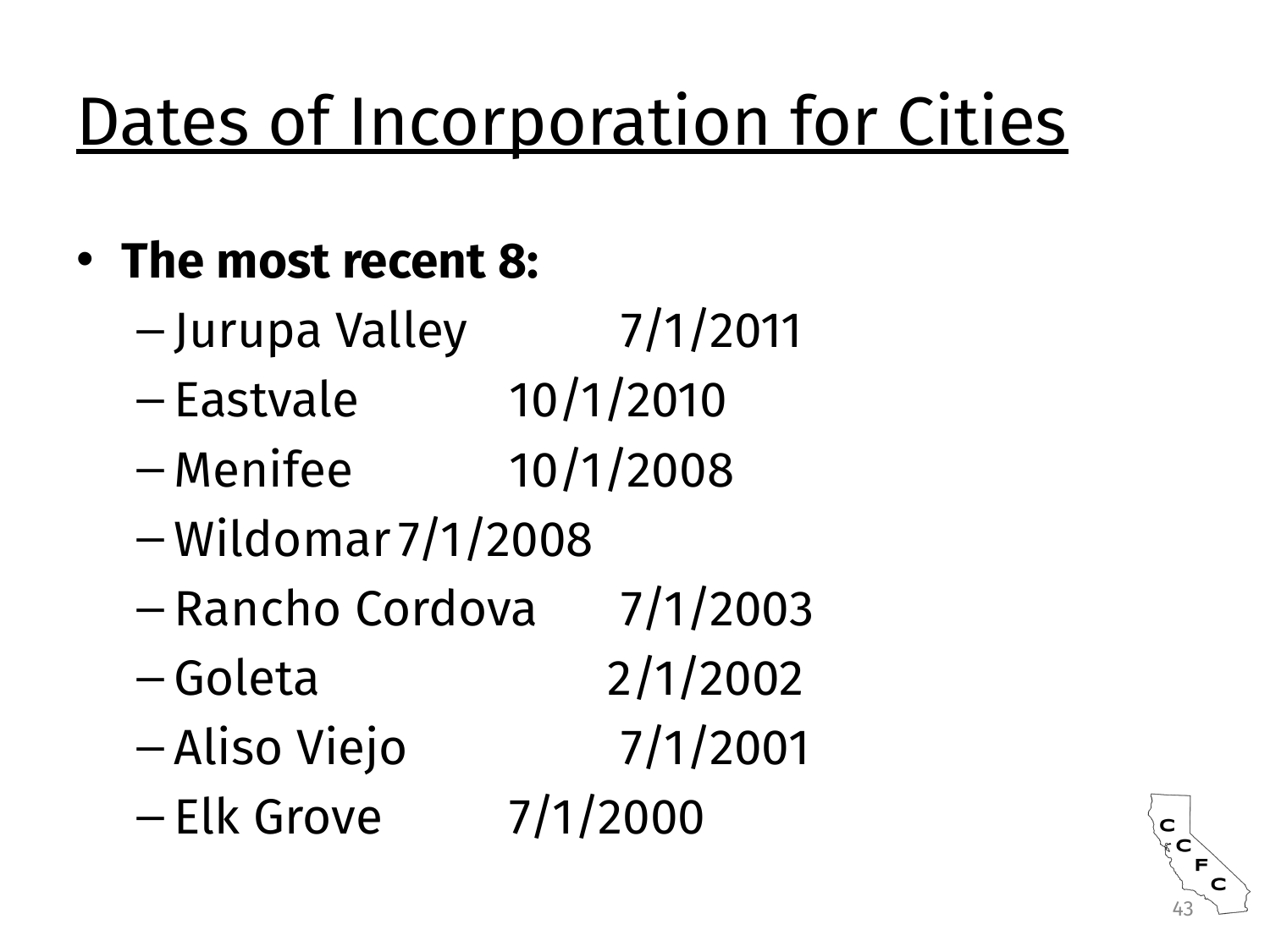

# Dates of Incorporation for Cities
The most recent 8:
Jurupa Valley      	7/1/2011
Eastvale	      			10/1/2010
Menifee	      			10/1/2008
Wildomar				7/1/2008
Rancho Cordova  	7/1/2003
Goleta	                2/1/2002
Aliso Viejo	        	7/1/2001
Elk Grove	        	7/1/2000

43